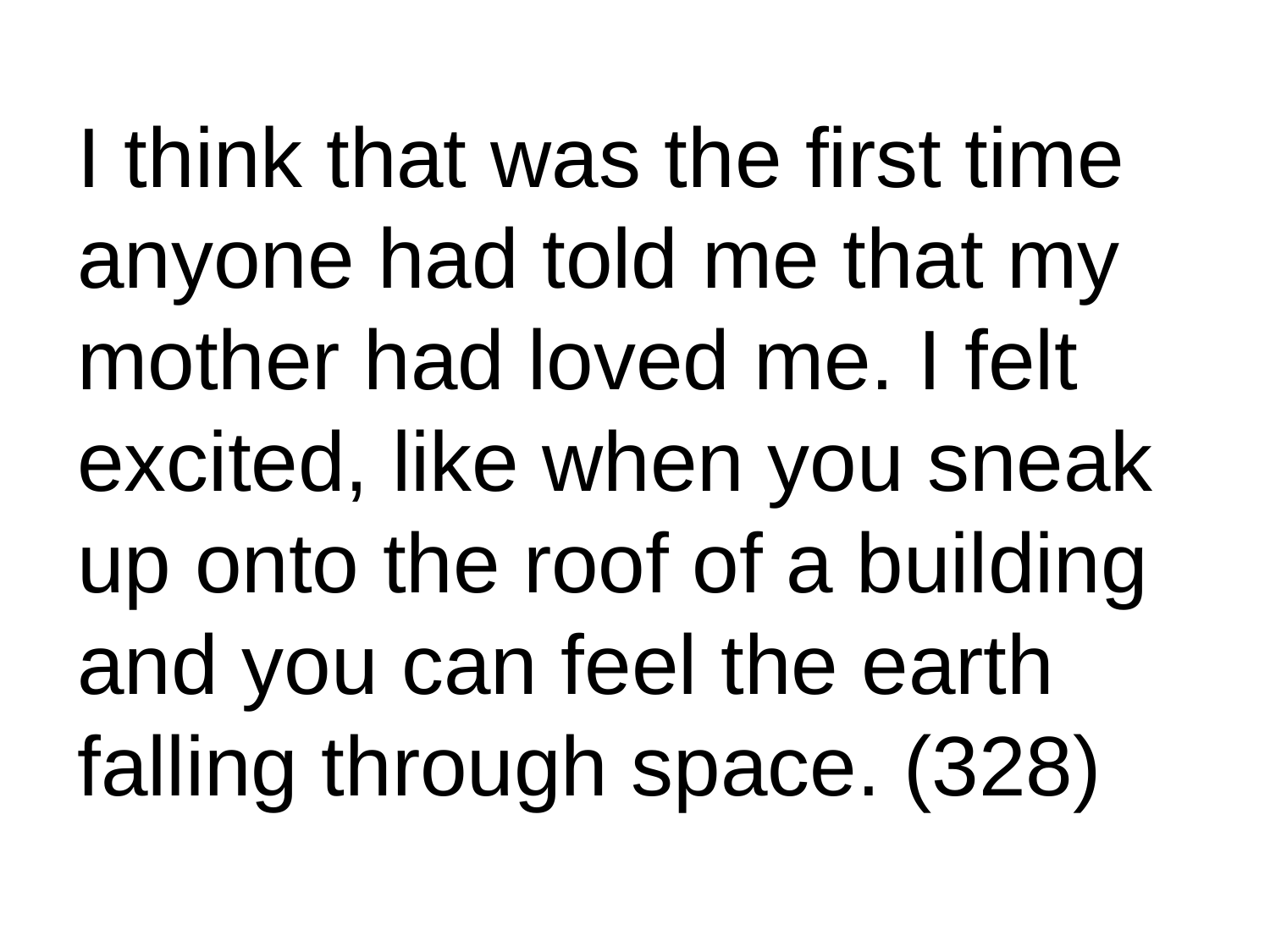

I think that was the first time anyone had told me that my mother had loved me. I felt excited, like when you sneak up onto the roof of a building and you can feel the earth falling through space. (328)